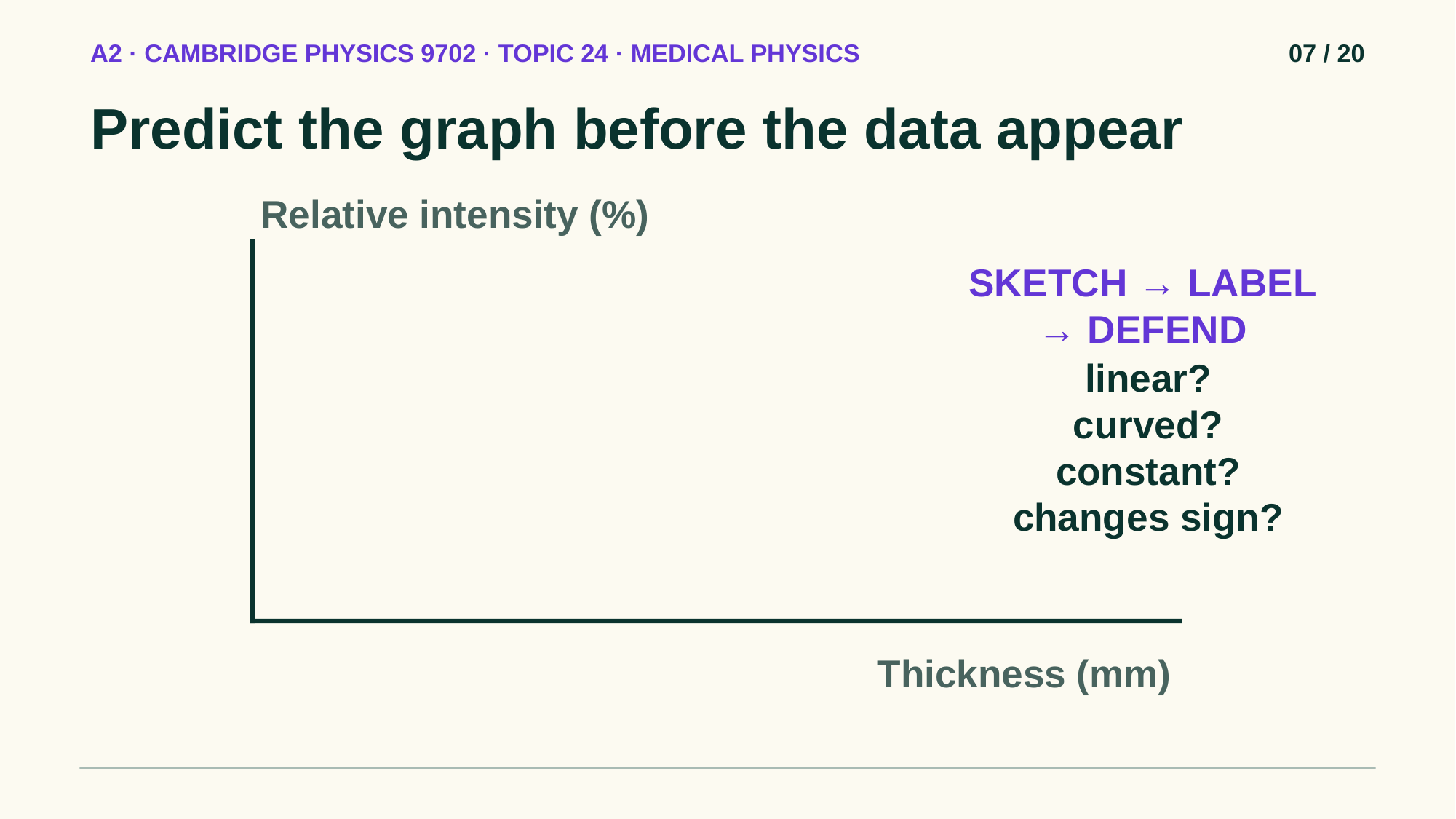

A2 · CAMBRIDGE PHYSICS 9702 · TOPIC 24 · MEDICAL PHYSICS
07 / 20
Predict the graph before the data appear
Relative intensity (%)

SKETCH → LABEL → DEFEND
linear?
curved?
constant?
changes sign?

Thickness (mm)